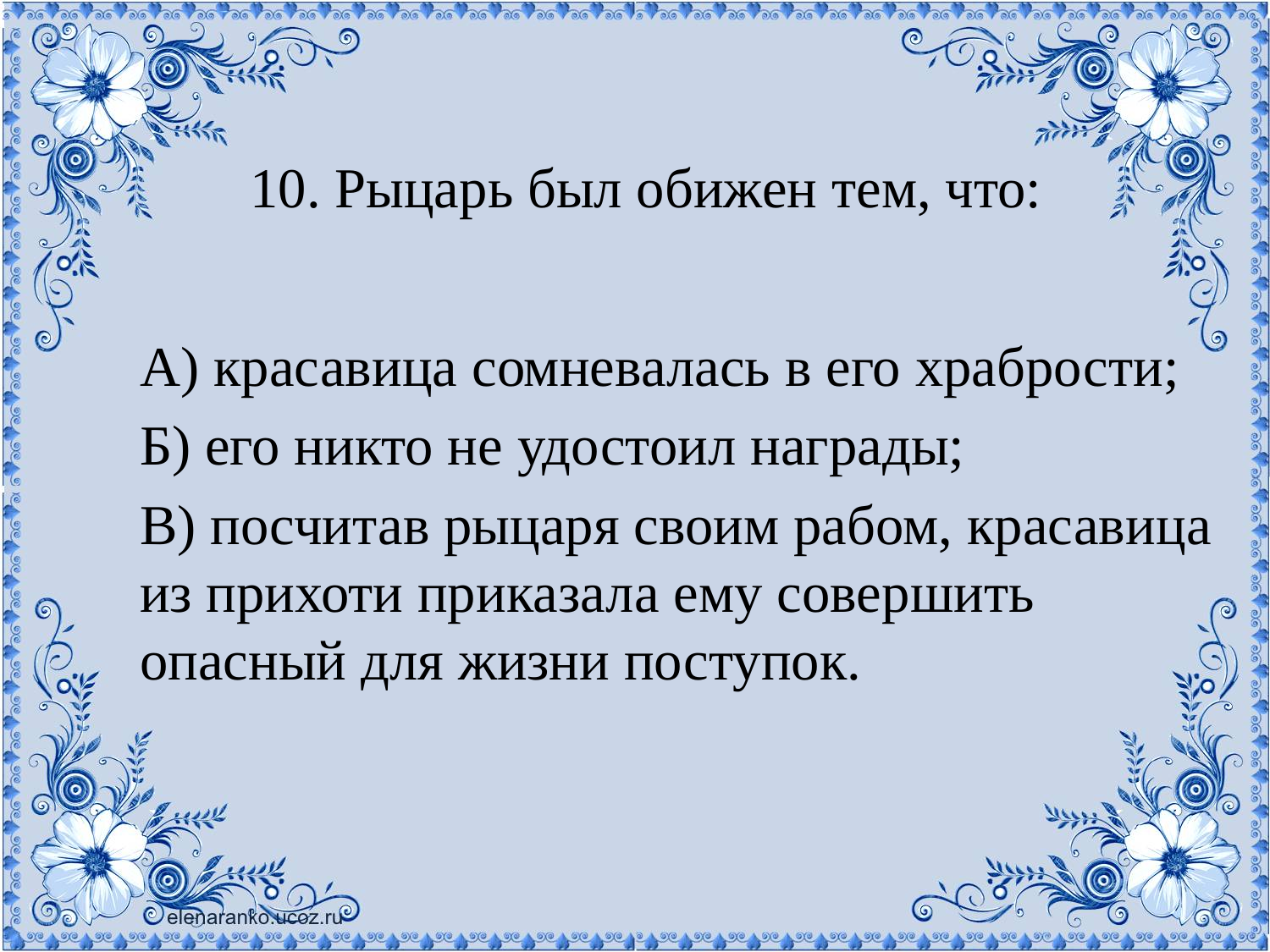

# 10. Рыцарь был обижен тем, что:
А) красавица сомневалась в его храбрости;
Б) его никто не удостоил награды;
В) посчитав рыцаря своим рабом, красавица из прихоти приказала ему совершить  опасный для жизни поступок.